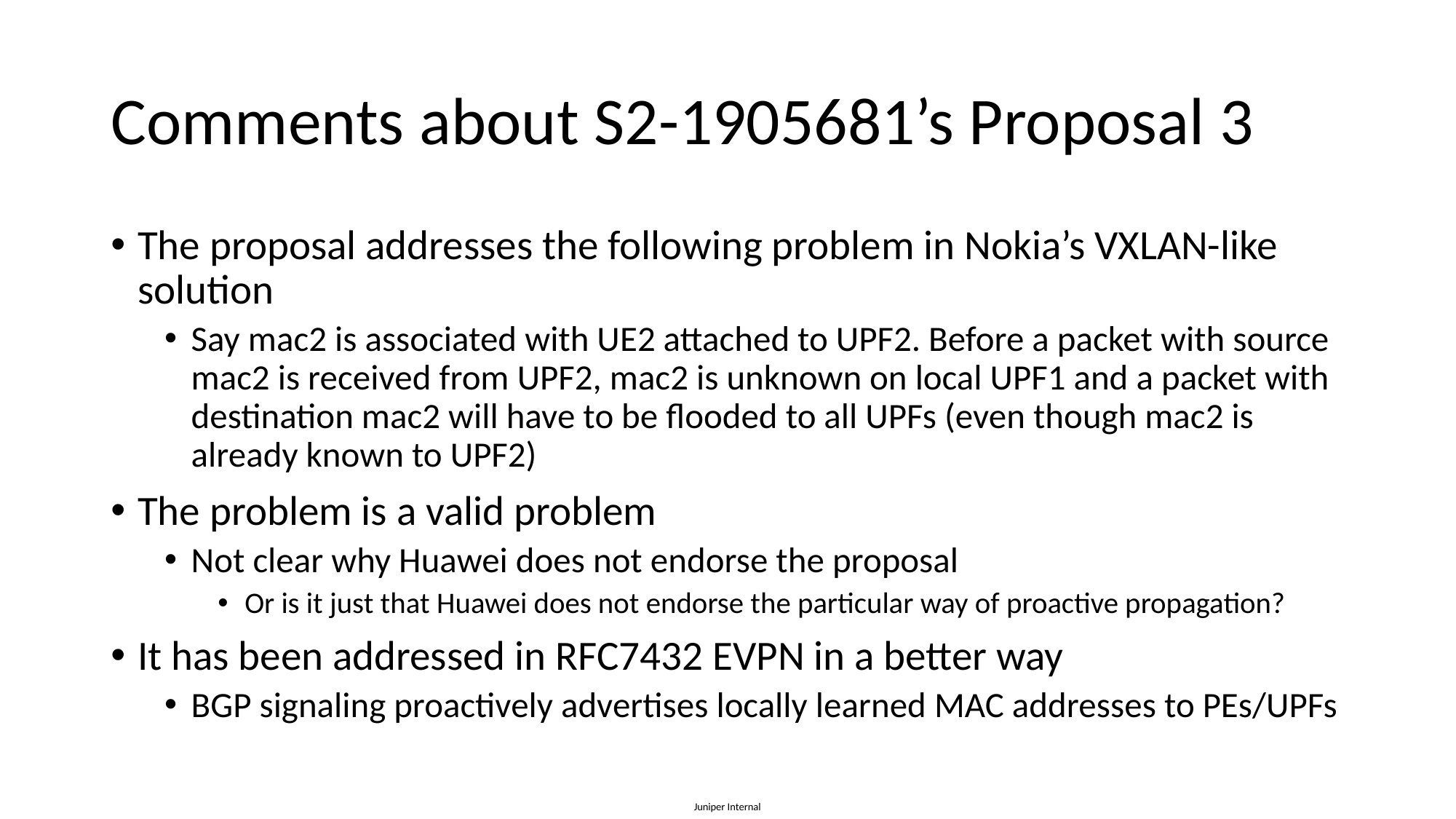

# Comments about S2-1905681’s Proposal 3
The proposal addresses the following problem in Nokia’s VXLAN-like solution
Say mac2 is associated with UE2 attached to UPF2. Before a packet with source mac2 is received from UPF2, mac2 is unknown on local UPF1 and a packet with destination mac2 will have to be flooded to all UPFs (even though mac2 is already known to UPF2)
The problem is a valid problem
Not clear why Huawei does not endorse the proposal
Or is it just that Huawei does not endorse the particular way of proactive propagation?
It has been addressed in RFC7432 EVPN in a better way
BGP signaling proactively advertises locally learned MAC addresses to PEs/UPFs